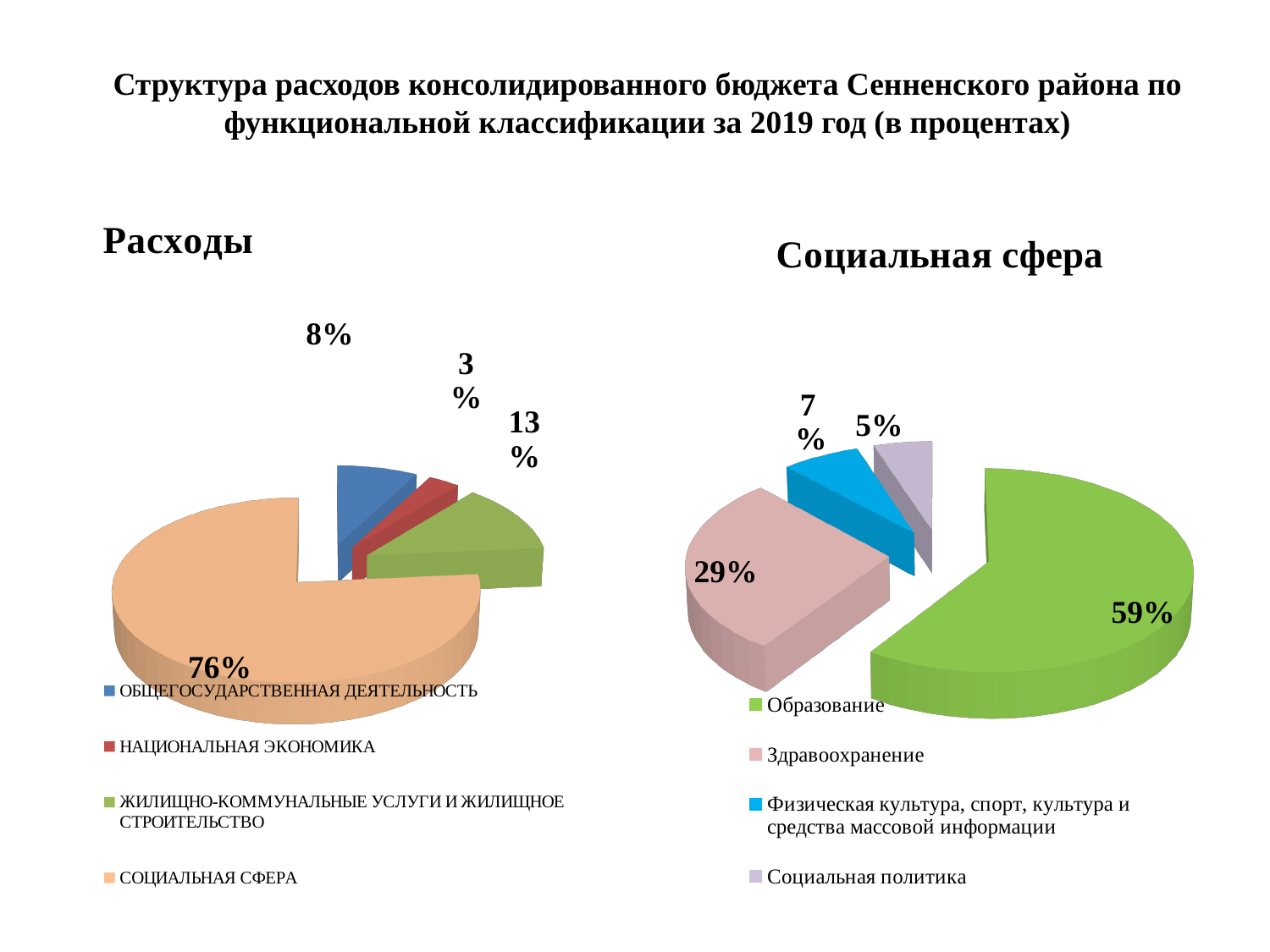

# Структура расходов консолидированного бюджета Сенненского района по функциональной классификации за 2019 год (в процентах)

[unsupported chart]

[unsupported chart]